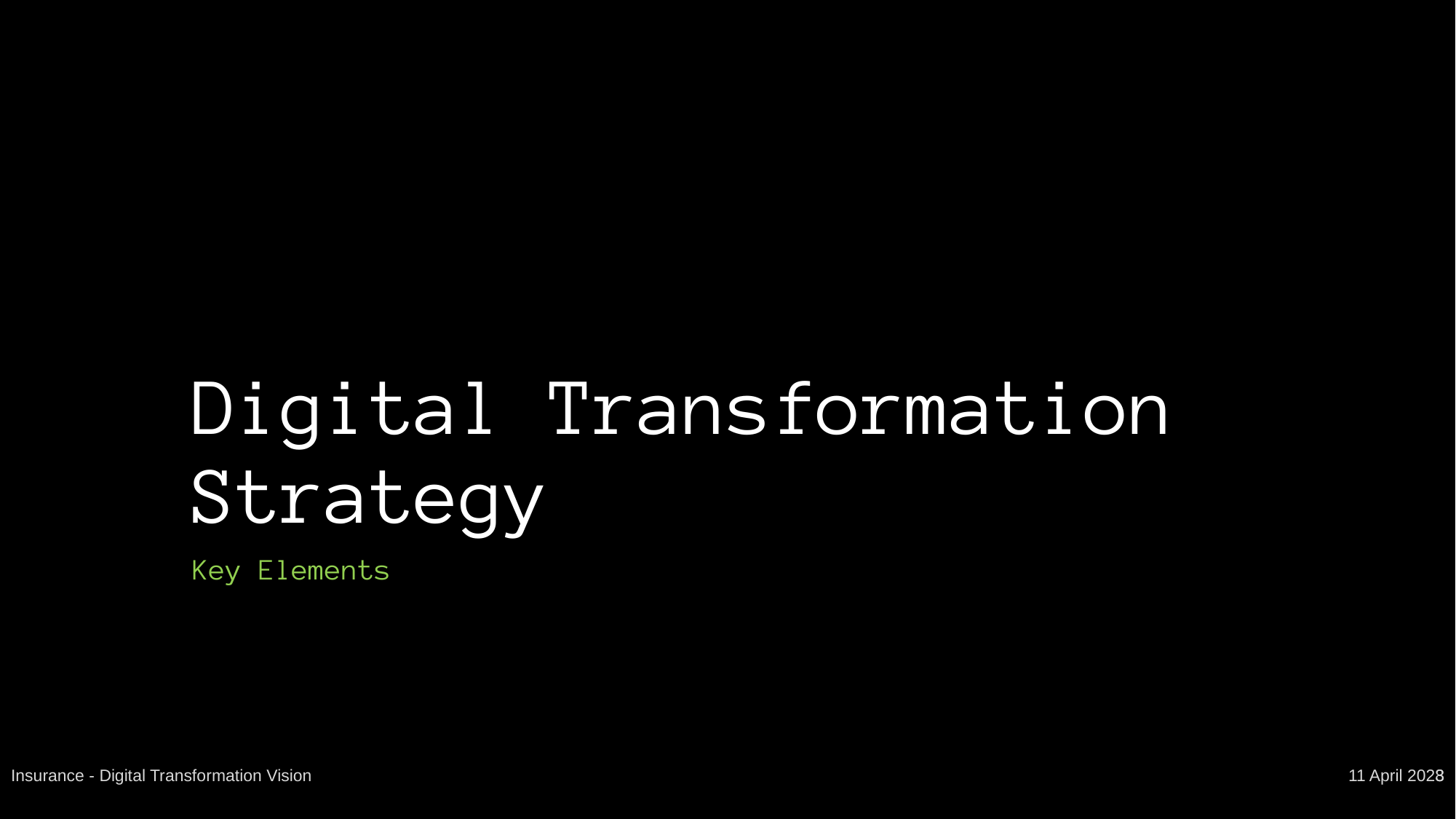

# Digital Transformation Strategy
Key Elements
Insurance - Digital Transformation Vision
11 April 2023
8